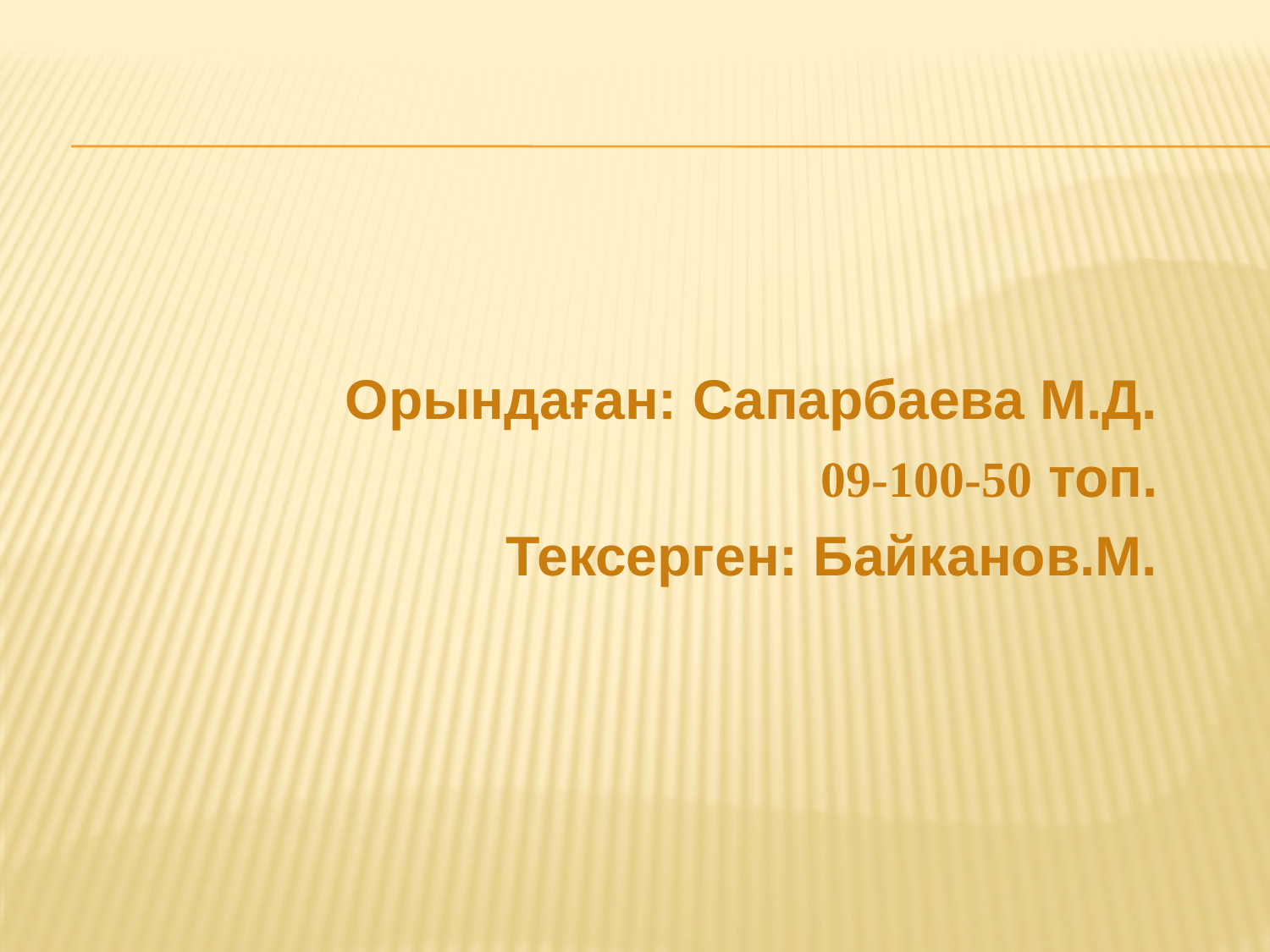

Орындаған: Сапарбаева М.Д.
09-100-50 топ.
         Тексерген: Байканов.М.